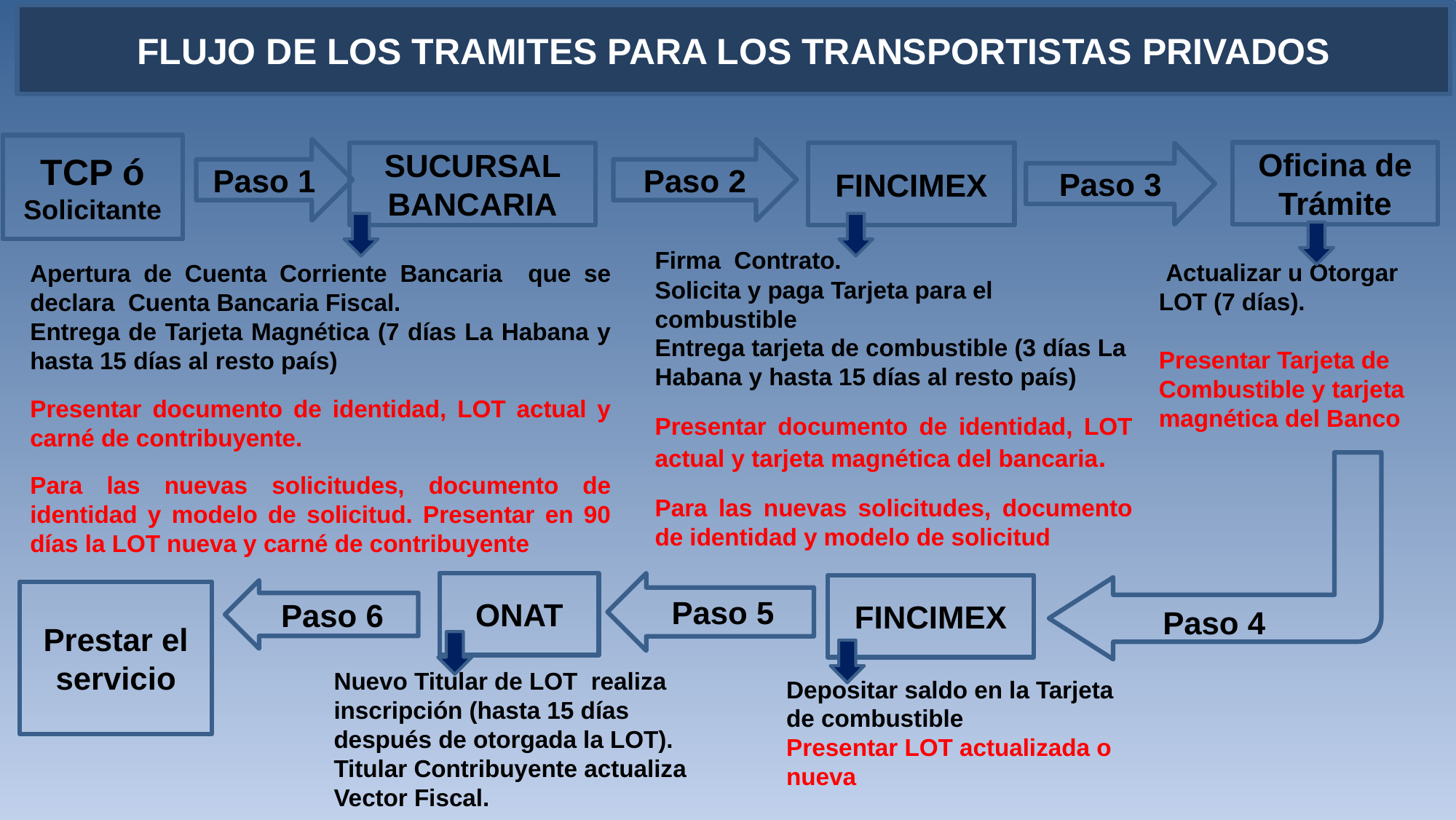

FLUJO DE LOS TRAMITES PARA LOS TRANSPORTISTAS PRIVADOS
TCP ó Solicitante
Paso 1
Paso 2
Oficina de Trámite
SUCURSAL BANCARIA
FINCIMEX
Paso 3

Firma  Contrato.
Solicita y paga Tarjeta para el combustible
Entrega tarjeta de combustible (3 días La Habana y hasta 15 días al resto país)

Presentar documento de identidad, LOT actual y tarjeta magnética del bancaria.

Para las nuevas solicitudes, documento de identidad y modelo de solicitud
Apertura de Cuenta Corriente Bancaria  que se declara  Cuenta Bancaria Fiscal.
Entrega de Tarjeta Magnética (7 días La Habana y hasta 15 días al resto país)

Presentar documento de identidad, LOT actual y carné de contribuyente.

Para las nuevas solicitudes, documento de identidad y modelo de solicitud. Presentar en 90 días la LOT nueva y carné de contribuyente

 Actualizar u Otorgar LOT (7 días).

Presentar Tarjeta de Combustible y tarjeta magnética del Banco

Paso 4
ONAT
Paso 5
FINCIMEX
Paso 6
Prestar el servicio

Nuevo Titular de LOT  realiza inscripción (hasta 15 días después de otorgada la LOT).
Titular Contribuyente actualiza Vector Fiscal.
Depositar saldo en la Tarjeta de combustible
Presentar LOT actualizada o nueva